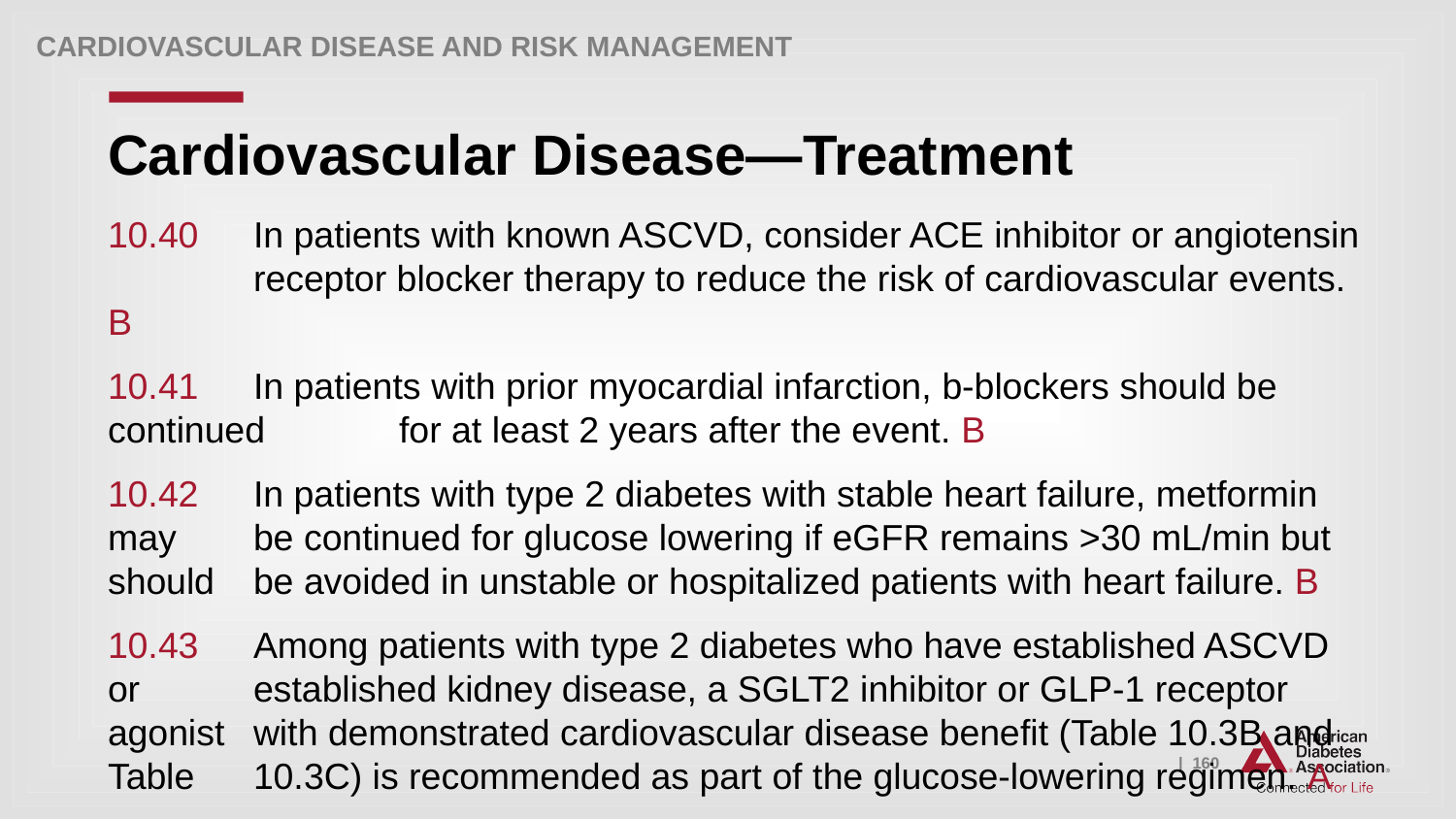

Cardiovascular Disease and Risk Management
# Cardiovascular Disease—Treatment
10.40 	In patients with known ASCVD, consider ACE inhibitor or angiotensin 	receptor blocker therapy to reduce the risk of cardiovascular events. B
10.41 	In patients with prior myocardial infarction, b-blockers should be continued 	for at least 2 years after the event. B
10.42 	In patients with type 2 diabetes with stable heart failure, metformin may 	be continued for glucose lowering if eGFR remains >30 mL/min but should 	be avoided in unstable or hospitalized patients with heart failure. B
10.43 	Among patients with type 2 diabetes who have established ASCVD or 	established kidney disease, a SGLT2 inhibitor or GLP-1 receptor agonist 	with demonstrated cardiovascular disease benefit (Table 10.3B and Table 	10.3C) is recommended as part of the glucose-lowering regimen. A